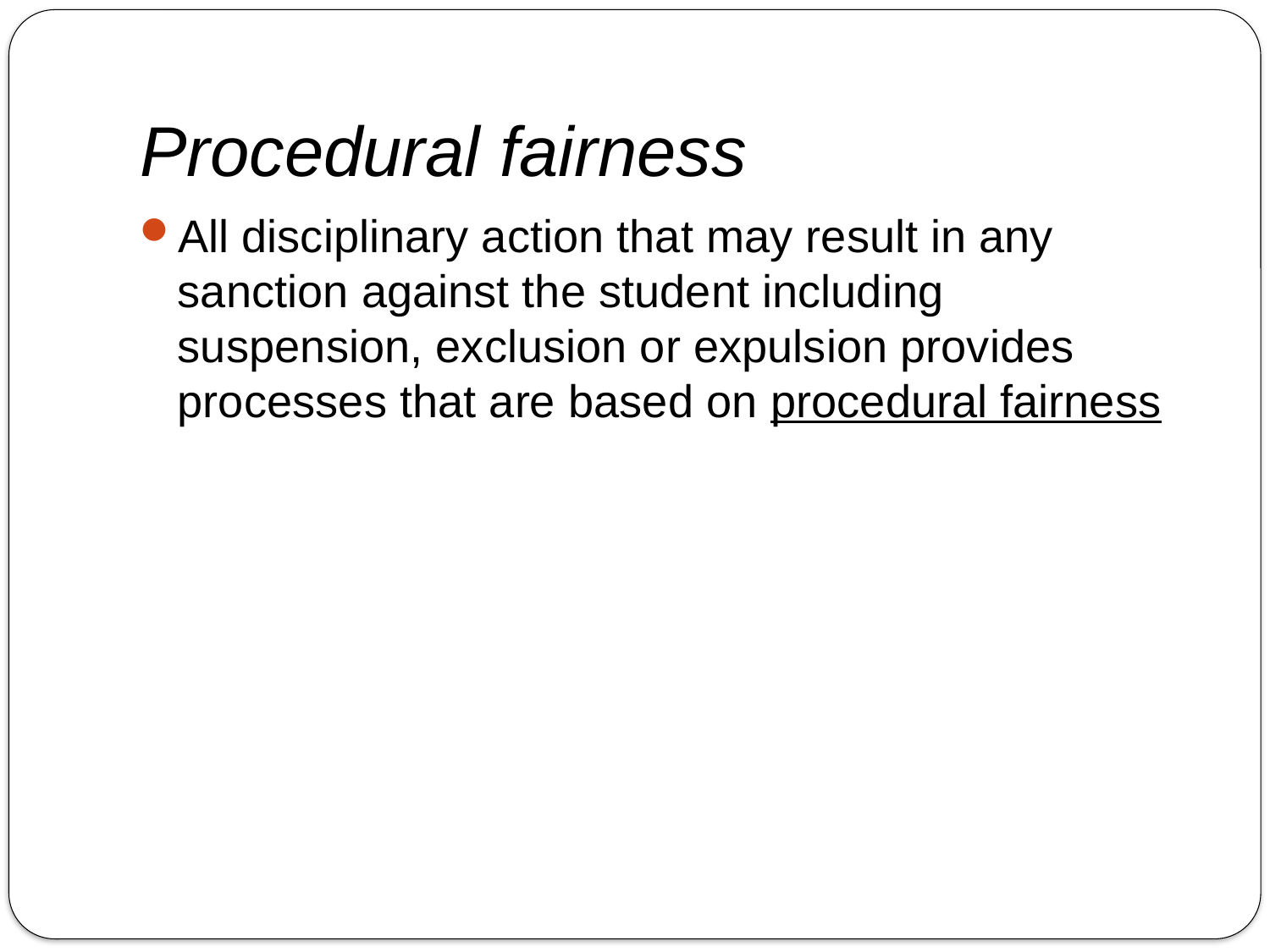

# Procedural fairness
All disciplinary action that may result in any sanction against the student including suspension, exclusion or expulsion provides processes that are based on procedural fairness